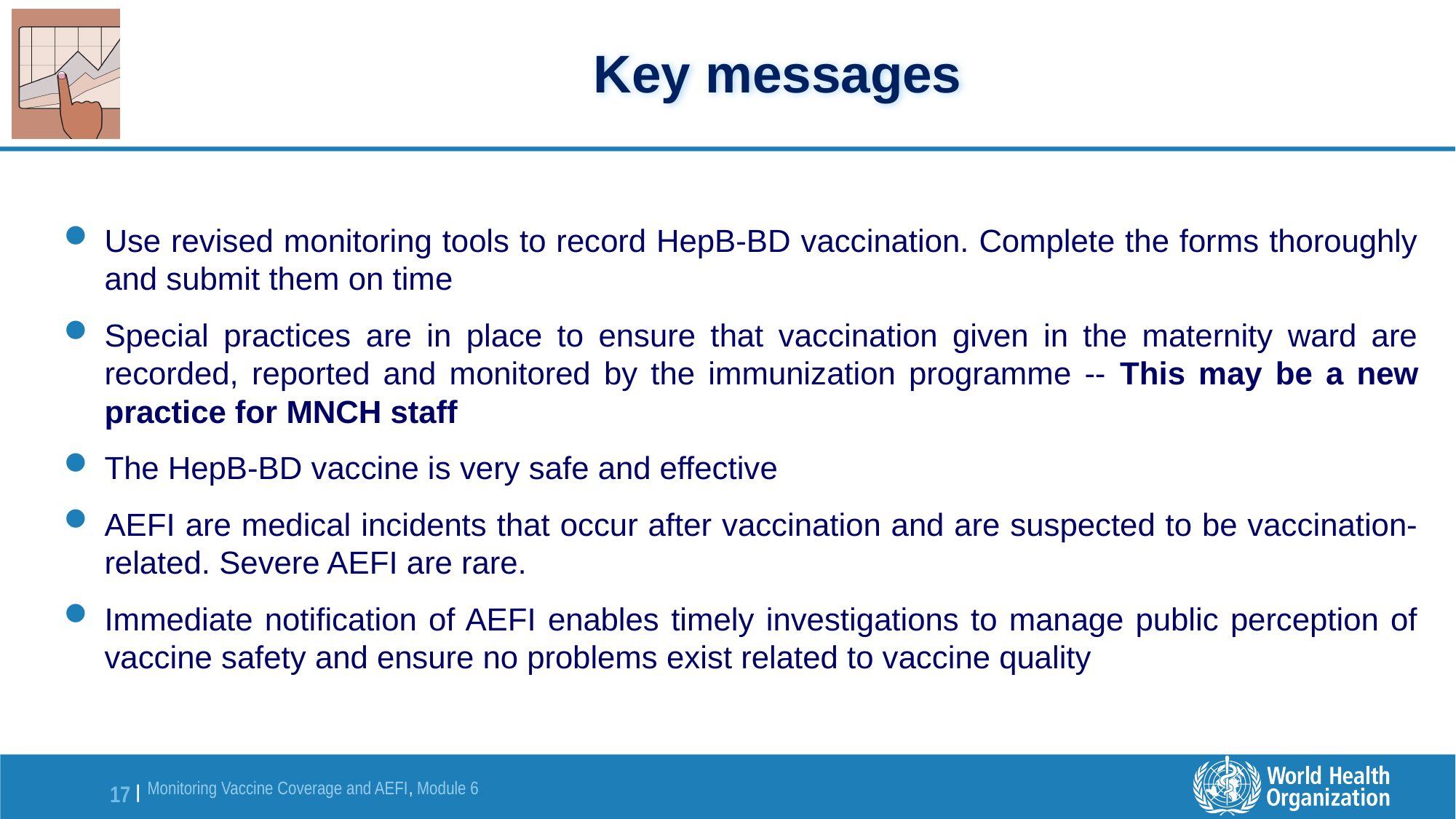

# Key messages

Use revised monitoring tools to record HepB-BD vaccination. Complete the forms thoroughly and submit them on time
Special practices are in place to ensure that vaccination given in the maternity ward are recorded, reported and monitored by the immunization programme -- This may be a new practice for MNCH staff
The HepB-BD vaccine is very safe and effective
AEFI are medical incidents that occur after vaccination and are suspected to be vaccination-related. Severe AEFI are rare.
Immediate notification of AEFI enables timely investigations to manage public perception of vaccine safety and ensure no problems exist related to vaccine quality